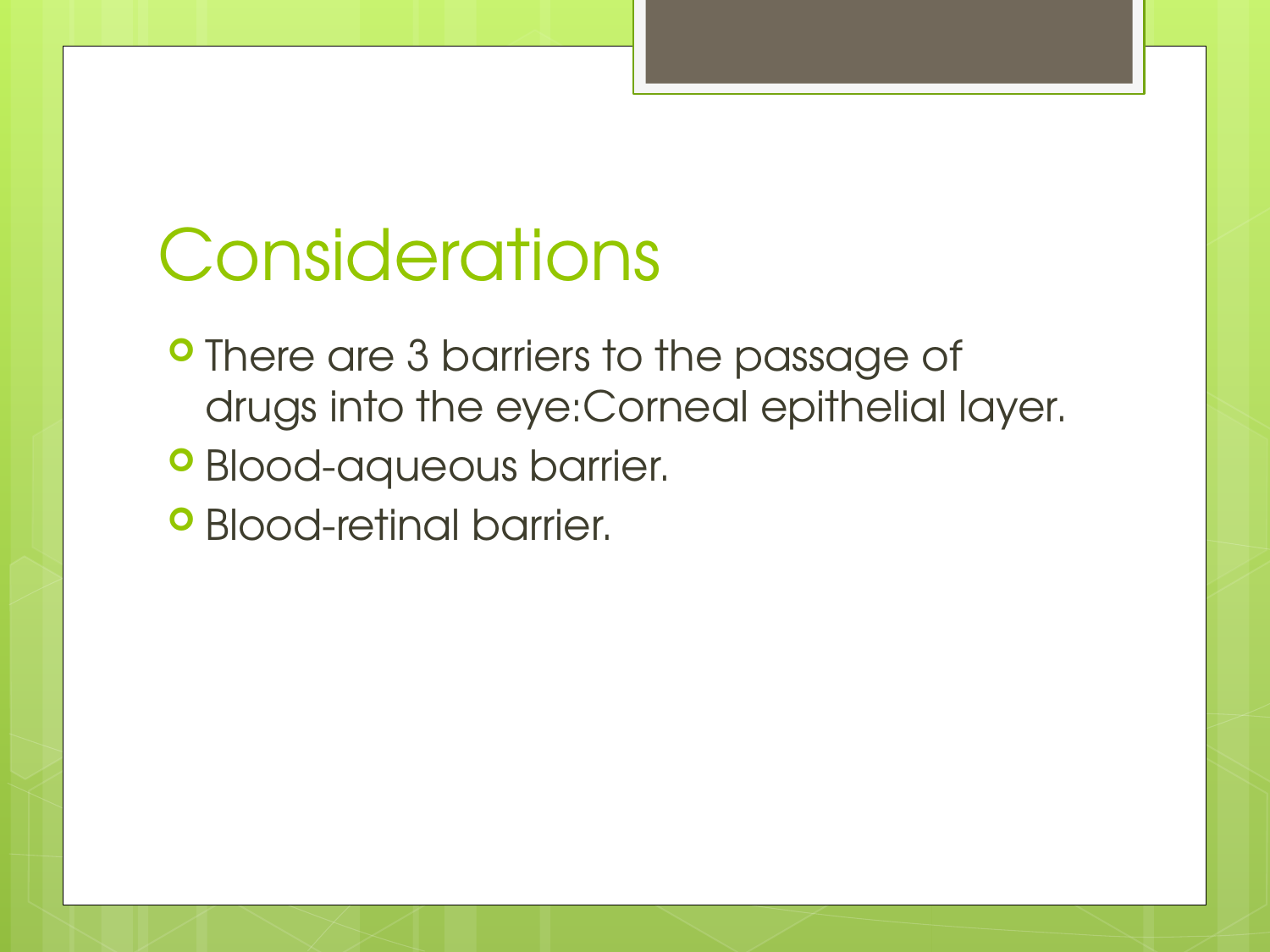

# Considerations
There are 3 barriers to the passage of drugs into the eye:Corneal epithelial layer.
Blood-aqueous barrier.
Blood-retinal barrier.